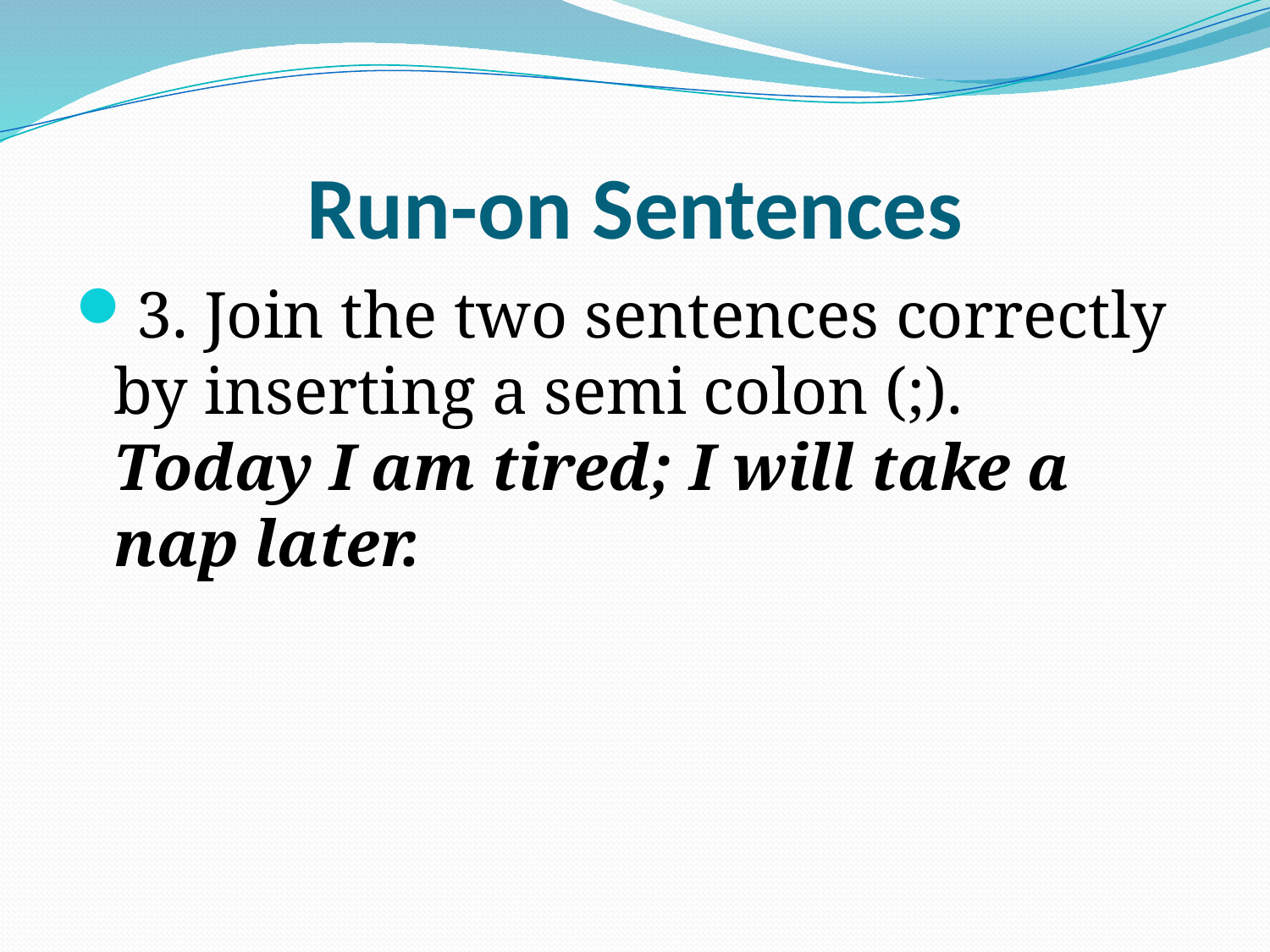

# Run-on Sentences
3. Join the two sentences correctly by inserting a semi colon (;).
Today I am tired; I will take a nap later.